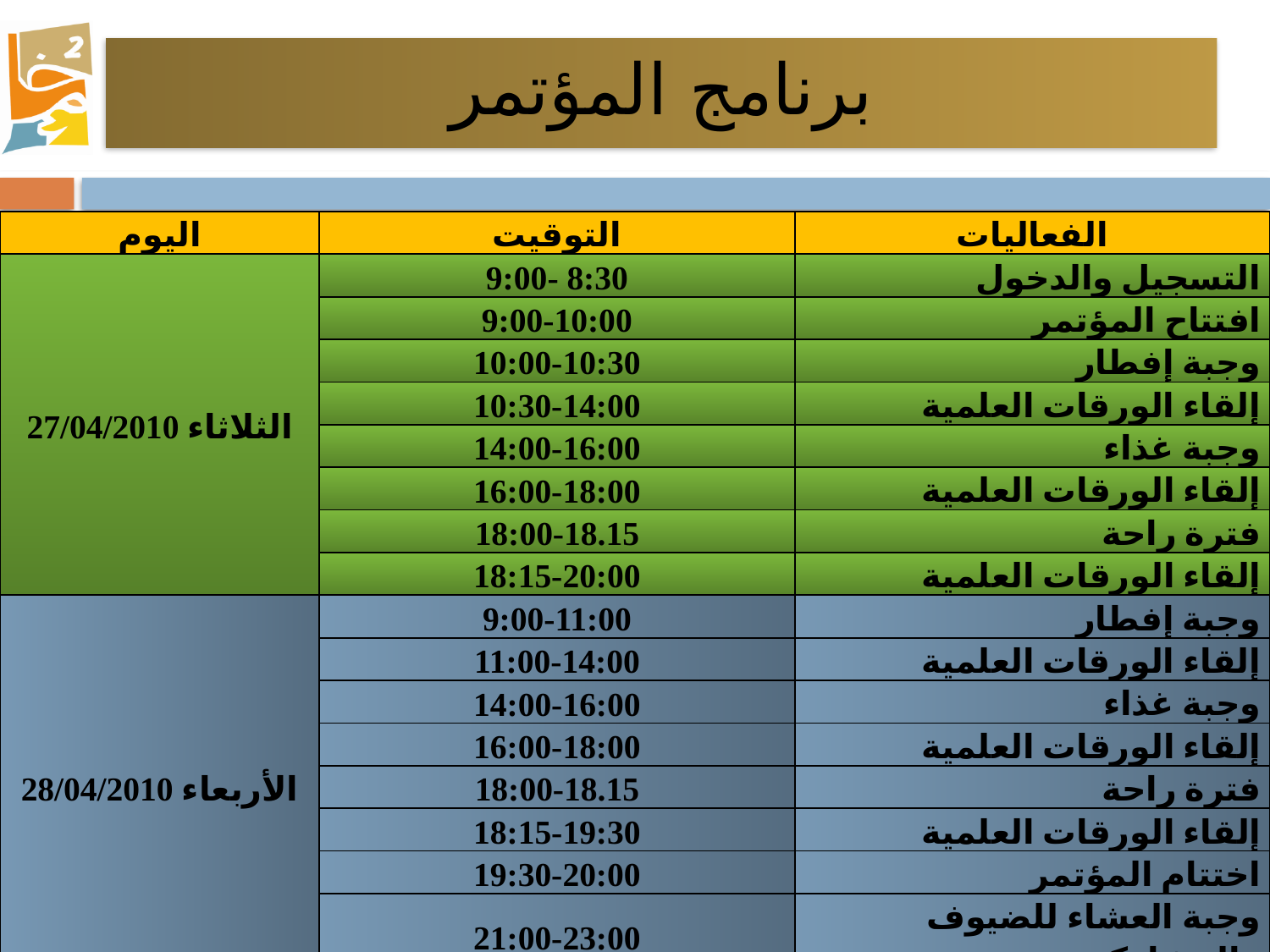

برنامج المؤتمر

| اليوم | التوقيت | الفعاليات |
| --- | --- | --- |
| الثلاثاء 27/04/2010 | 8:30 -9:00 | التسجيل والدخول |
|  | 9:00-10:00 | افتتاح المؤتمر |
|  | 10:00-10:30 | وجبة إفطار |
|  | 10:30-14:00 | إلقاء الورقات العلمية |
|  | 14:00-16:00 | وجبة غذاء |
|  | 16:00-18:00 | إلقاء الورقات العلمية |
|  | 18:00-18.15 | فترة راحة |
|  | 18:15-20:00 | إلقاء الورقات العلمية |
| الأربعاء 28/04/2010 | 9:00-11:00 | وجبة إفطار |
|  | 11:00-14:00 | إلقاء الورقات العلمية |
|  | 14:00-16:00 | وجبة غذاء |
|  | 16:00-18:00 | إلقاء الورقات العلمية |
|  | 18:00-18.15 | فترة راحة |
|  | 18:15-19:30 | إلقاء الورقات العلمية |
|  | 19:30-20:00 | اختتام المؤتمر |
|  | 21:00-23:00 | وجبة العشاء للضيوف والمشاركين |